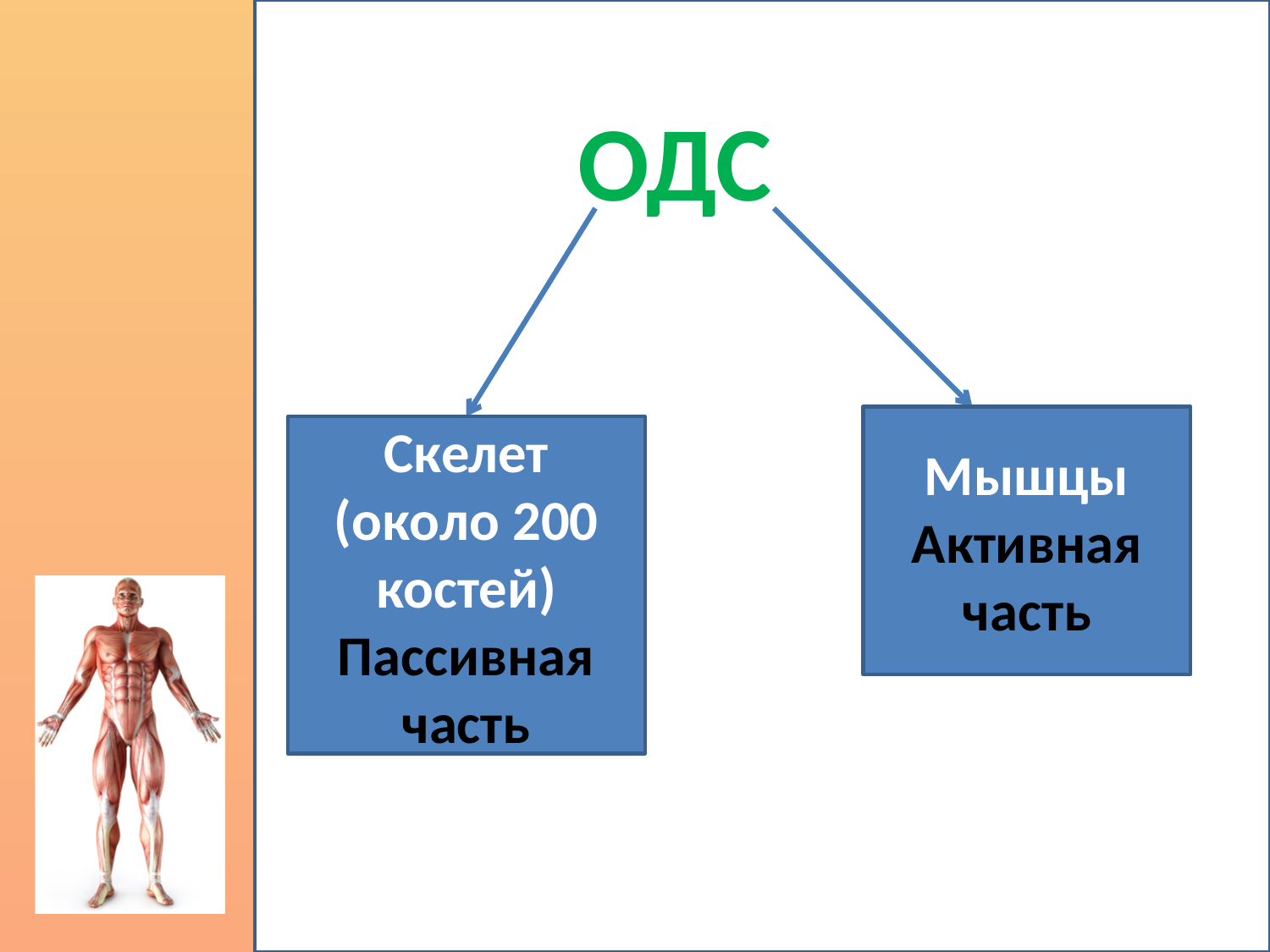

ОДС
Мышцы
Активная часть
Скелет (около 200 костей)
Пассивная часть